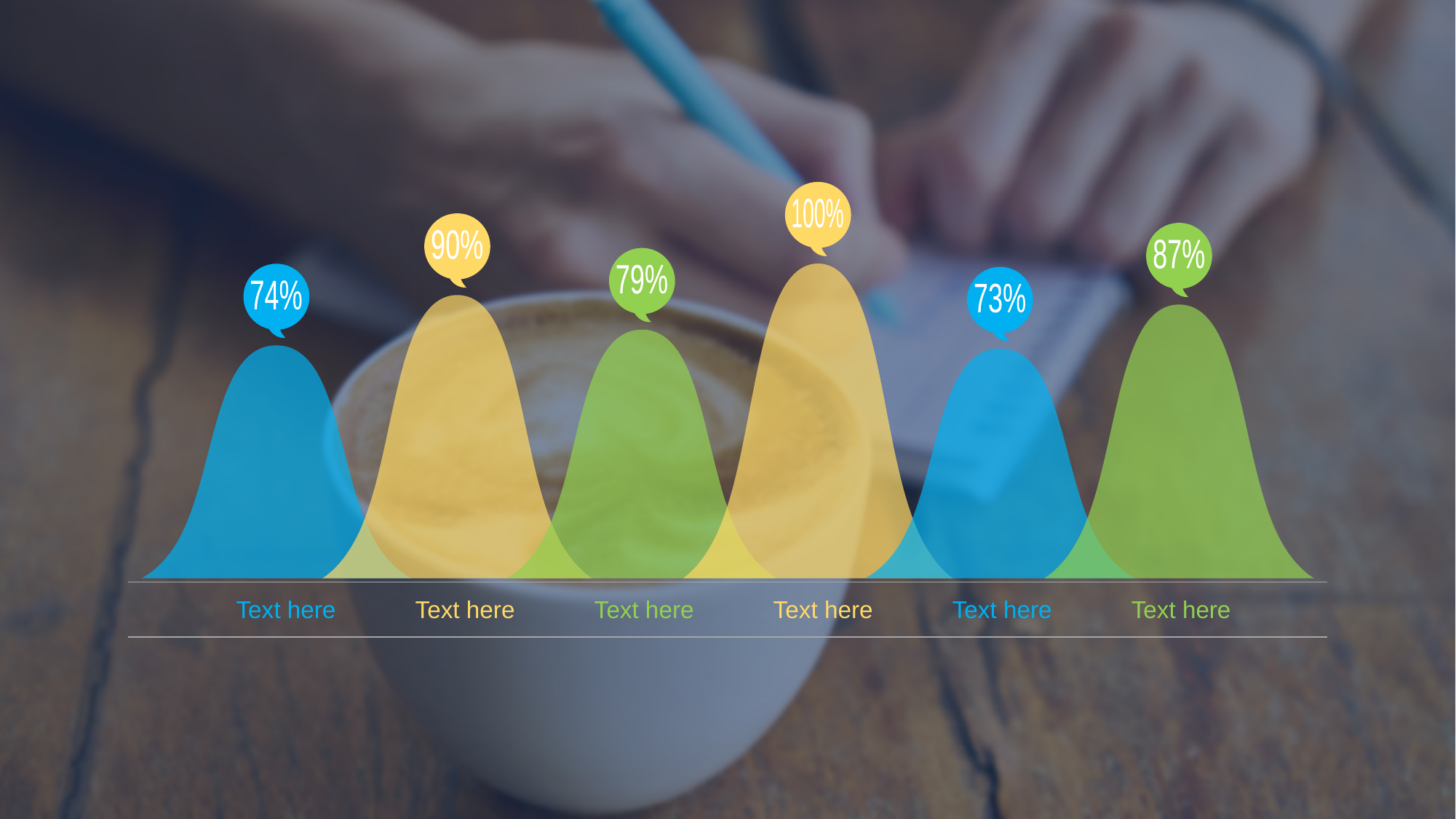

100%

90%
87%

79%

74%
73%

Text here
Text here
Text here
Text here
Text here
Text here